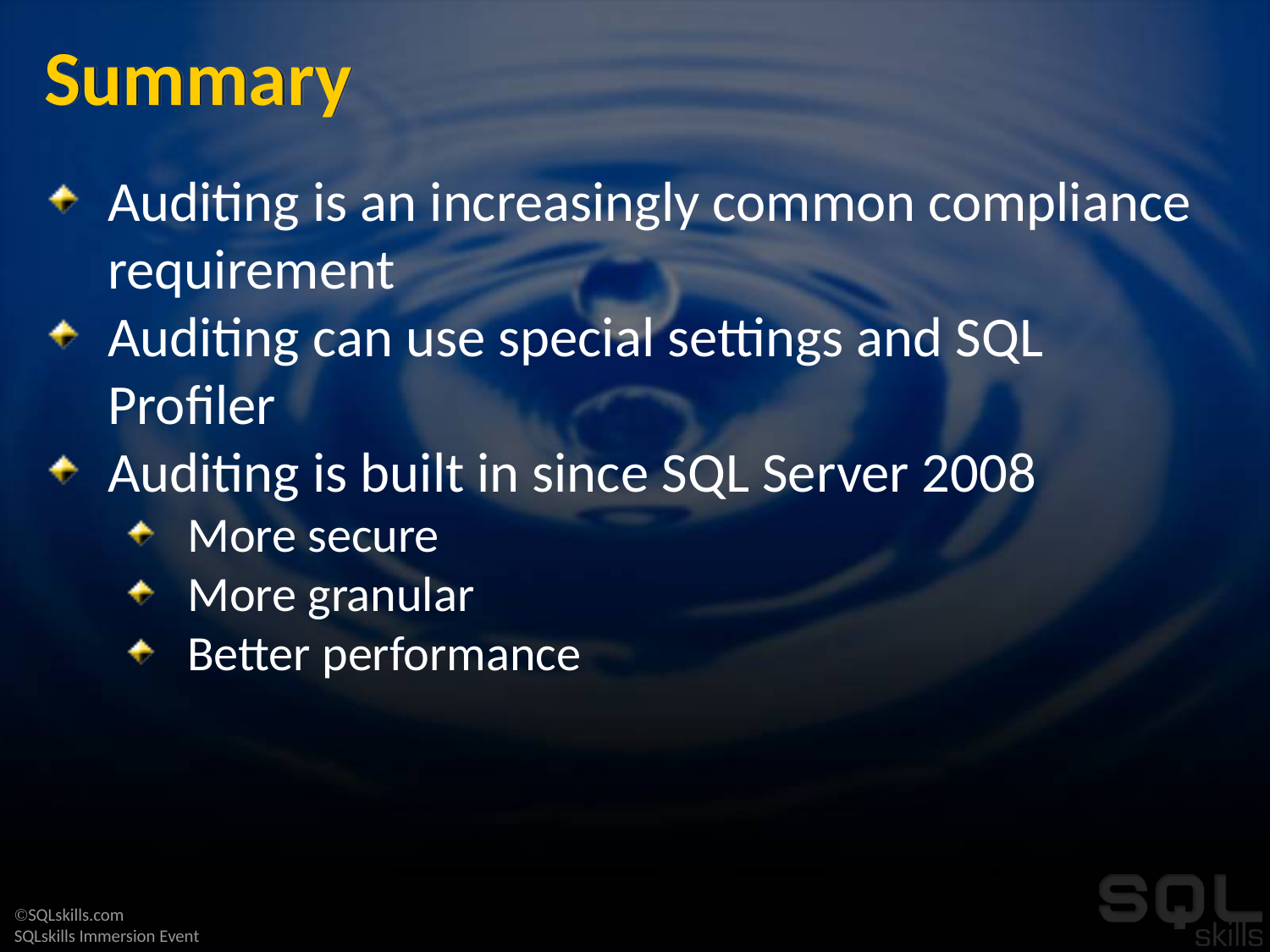

# Summary
Auditing is an increasingly common compliance requirement
Auditing can use special settings and SQL Profiler
Auditing is built in since SQL Server 2008
More secure
More granular
Better performance